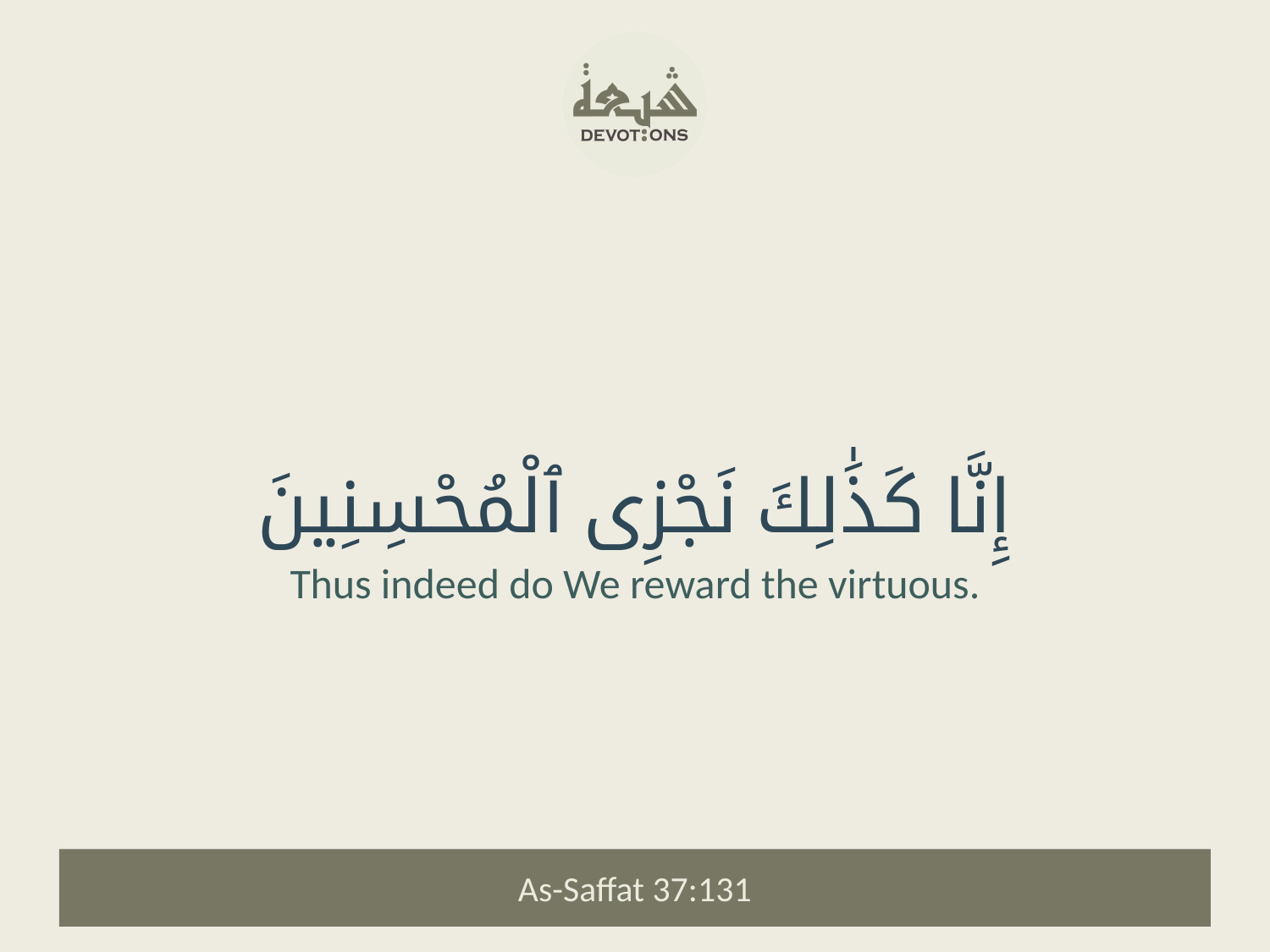

إِنَّا كَذَٰلِكَ نَجْزِى ٱلْمُحْسِنِينَ
Thus indeed do We reward the virtuous.
As-Saffat 37:131